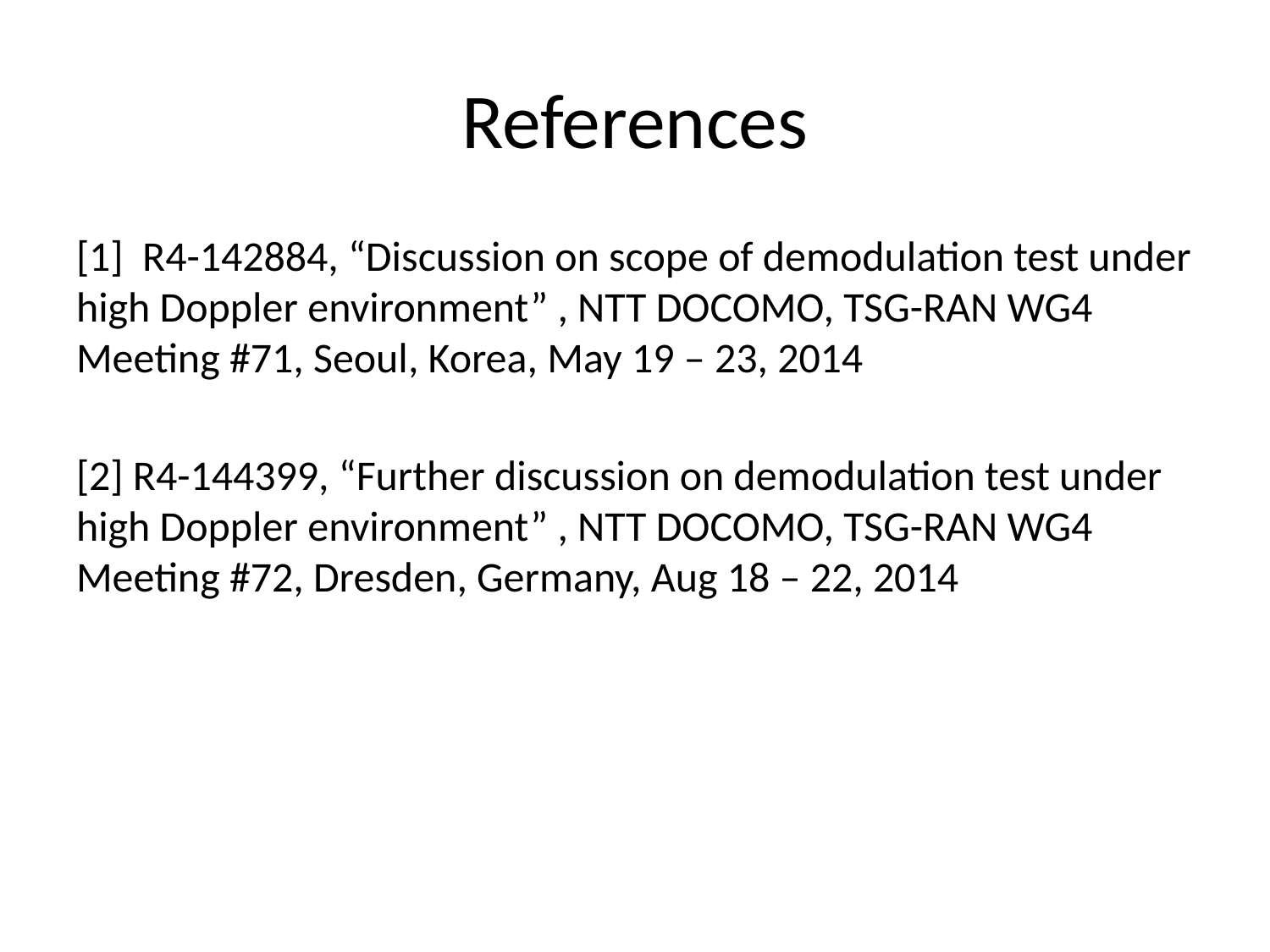

# References
[1]  R4-142884, “Discussion on scope of demodulation test under high Doppler environment” , NTT DOCOMO, TSG-RAN WG4 Meeting #71, Seoul, Korea, May 19 – 23, 2014

[2] R4-144399, “Further discussion on demodulation test under high Doppler environment” , NTT DOCOMO, TSG-RAN WG4 Meeting #72, Dresden, Germany, Aug 18 – 22, 2014